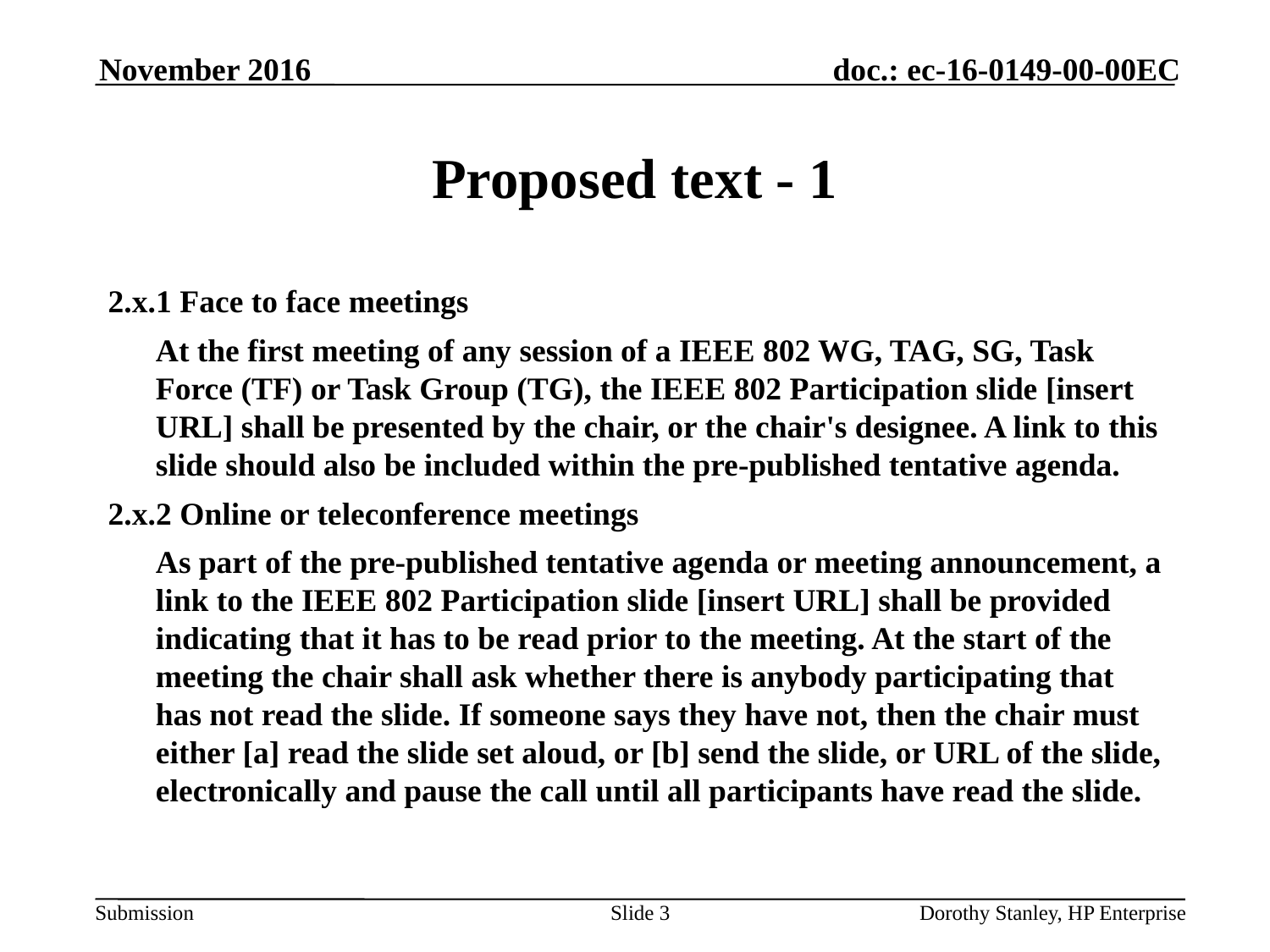

November 2016
# Proposed text - 1
2.x.1 Face to face meetings
	At the first meeting of any session of a IEEE 802 WG, TAG, SG, Task Force (TF) or Task Group (TG), the IEEE 802 Participation slide [insert URL] shall be presented by the chair, or the chair's designee. A link to this slide should also be included within the pre-published tentative agenda.
2.x.2 Online or teleconference meetings
	As part of the pre-published tentative agenda or meeting announcement, a link to the IEEE 802 Participation slide [insert URL] shall be provided indicating that it has to be read prior to the meeting. At the start of the meeting the chair shall ask whether there is anybody participating that has not read the slide. If someone says they have not, then the chair must either [a] read the slide set aloud, or [b] send the slide, or URL of the slide, electronically and pause the call until all participants have read the slide.

Slide 3
Dorothy Stanley, HP Enterprise